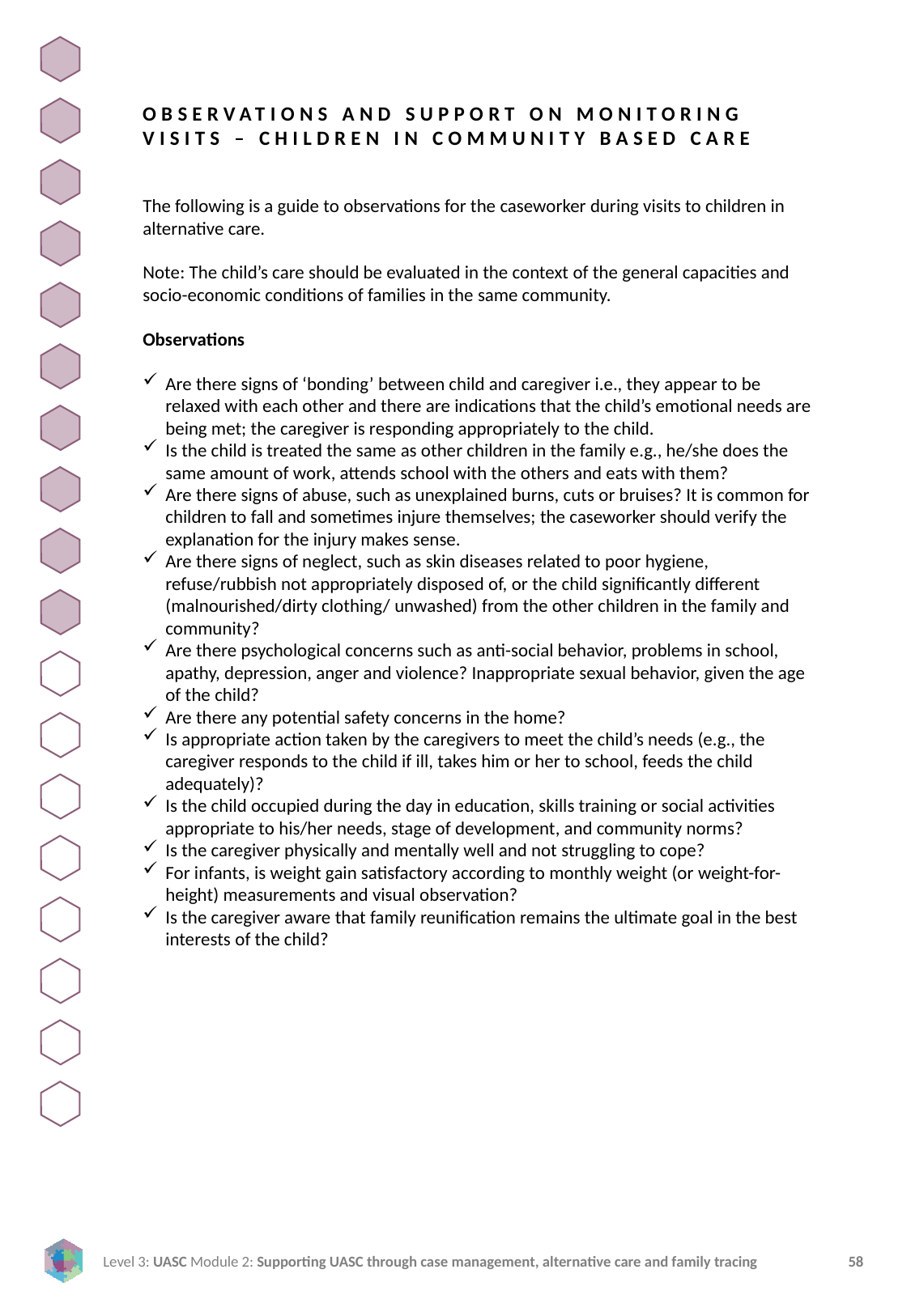

OBSERVATIONS AND SUPPORT ON MONITORING VISITS – CHILDREN IN COMMUNITY BASED CARE

The following is a guide to observations for the caseworker during visits to children in alternative care.

Note: The child’s care should be evaluated in the context of the general capacities and socio-economic conditions of families in the same community.

Observations

Are there signs of ‘bonding’ between child and caregiver i.e., they appear to be relaxed with each other and there are indications that the child’s emotional needs are being met; the caregiver is responding appropriately to the child.
Is the child is treated the same as other children in the family e.g., he/she does the same amount of work, attends school with the others and eats with them?
Are there signs of abuse, such as unexplained burns, cuts or bruises? It is common for children to fall and sometimes injure themselves; the caseworker should verify the explanation for the injury makes sense.
Are there signs of neglect, such as skin diseases related to poor hygiene, refuse/rubbish not appropriately disposed of, or the child significantly different (malnourished/dirty clothing/ unwashed) from the other children in the family and community?
Are there psychological concerns such as anti-social behavior, problems in school, apathy, depression, anger and violence? Inappropriate sexual behavior, given the age of the child?
Are there any potential safety concerns in the home?
Is appropriate action taken by the caregivers to meet the child’s needs (e.g., the caregiver responds to the child if ill, takes him or her to school, feeds the child adequately)?
Is the child occupied during the day in education, skills training or social activities appropriate to his/her needs, stage of development, and community norms?
Is the caregiver physically and mentally well and not struggling to cope?
For infants, is weight gain satisfactory according to monthly weight (or weight-for-height) measurements and visual observation?
Is the caregiver aware that family reunification remains the ultimate goal in the best interests of the child?